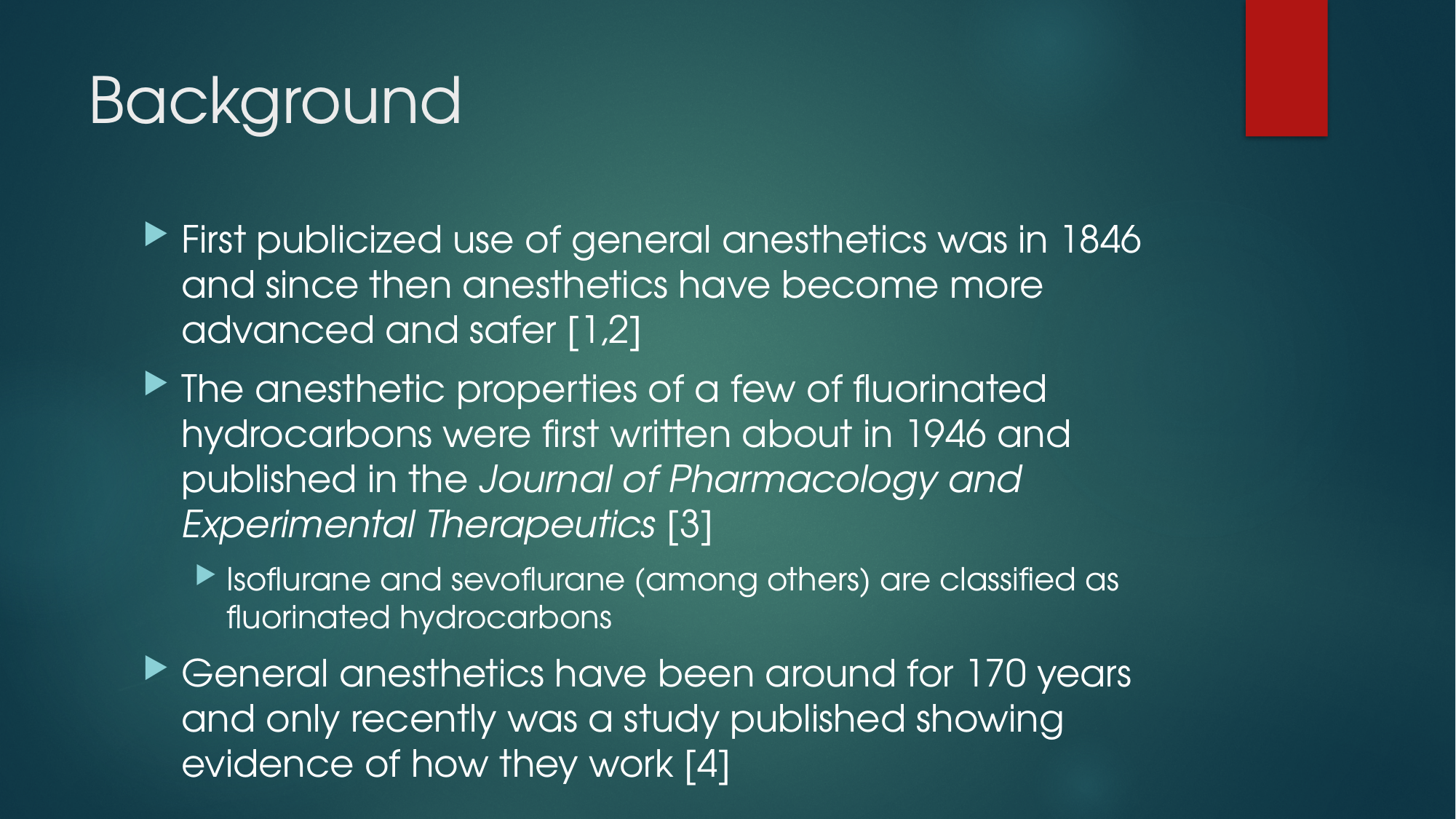

# Background
First publicized use of general anesthetics was in 1846 and since then anesthetics have become more advanced and safer [1,2]
The anesthetic properties of a few of fluorinated hydrocarbons were first written about in 1946 and published in the Journal of Pharmacology and Experimental Therapeutics [3]
Isoflurane and sevoflurane (among others) are classified as fluorinated hydrocarbons
General anesthetics have been around for 170 years and only recently was a study published showing evidence of how they work [4]